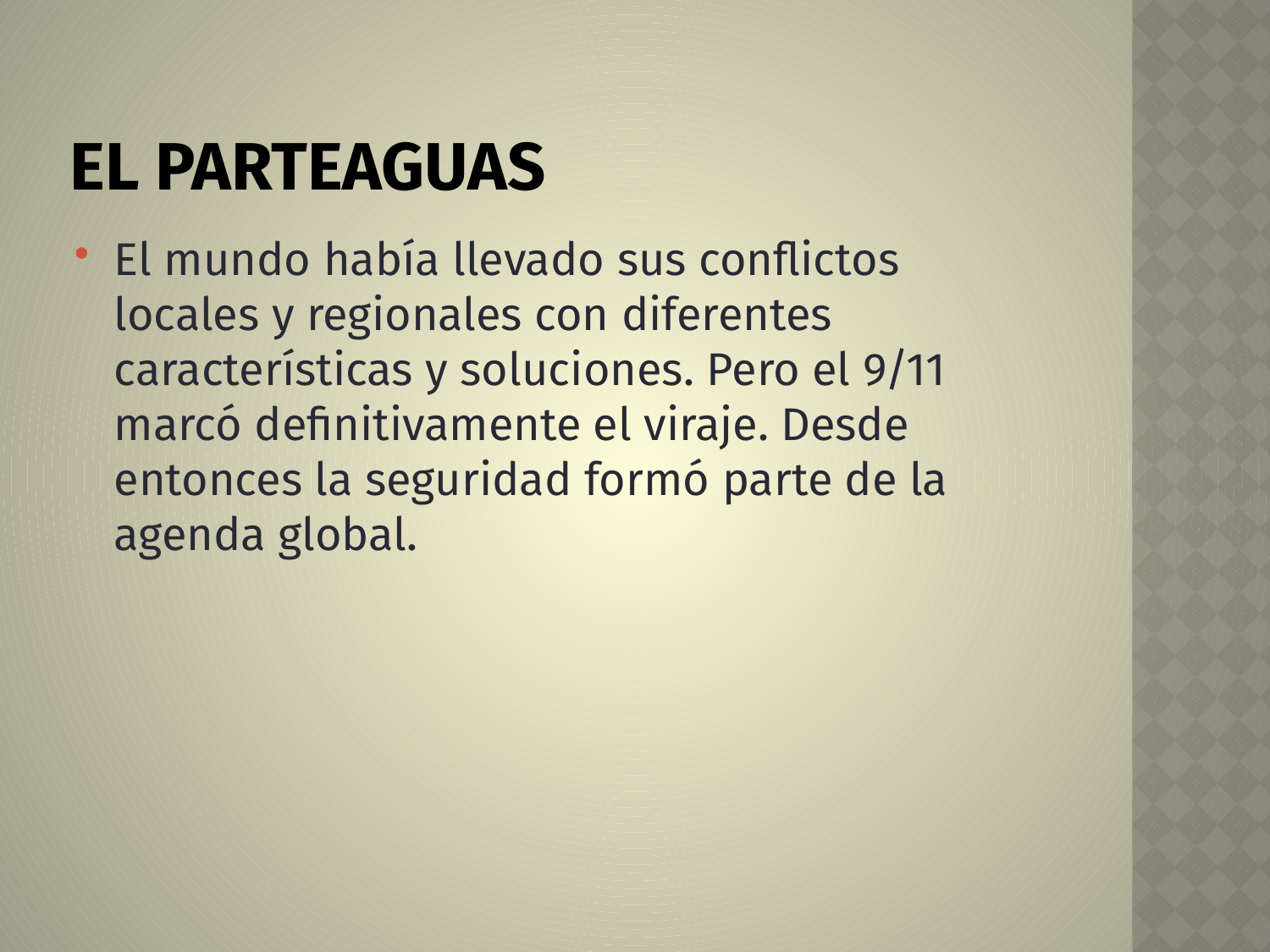

# EL PARTEAGUAS
El mundo había llevado sus conflictos locales y regionales con diferentes características y soluciones. Pero el 9/11 marcó definitivamente el viraje. Desde entonces la seguridad formó parte de la agenda global.